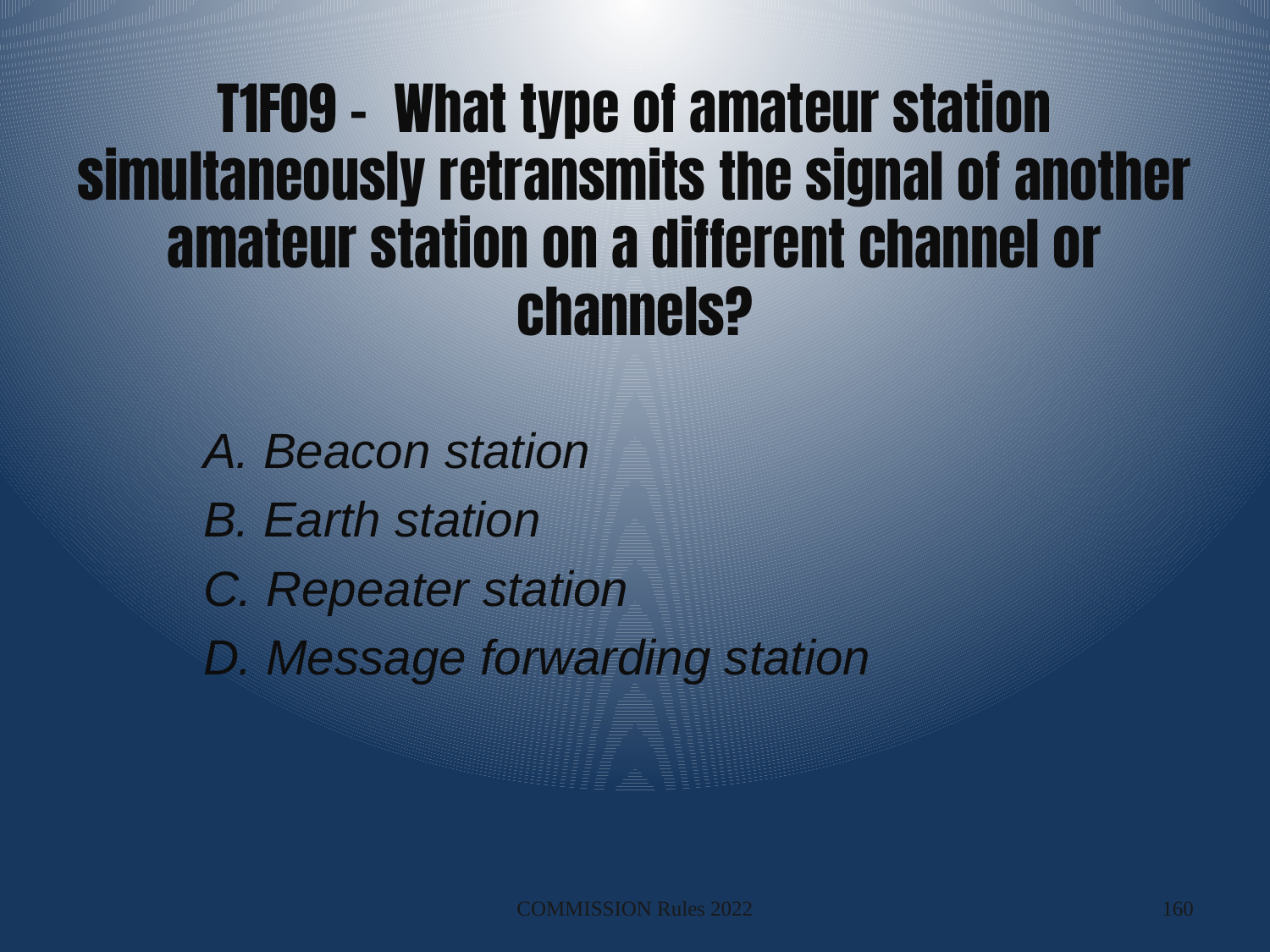

# T1F09 -  What type of amateur station simultaneously retransmits the signal of another amateur station on a different channel or channels?
A. Beacon station
B. Earth station
C. Repeater station
D. Message forwarding station
COMMISSION Rules 2022
160